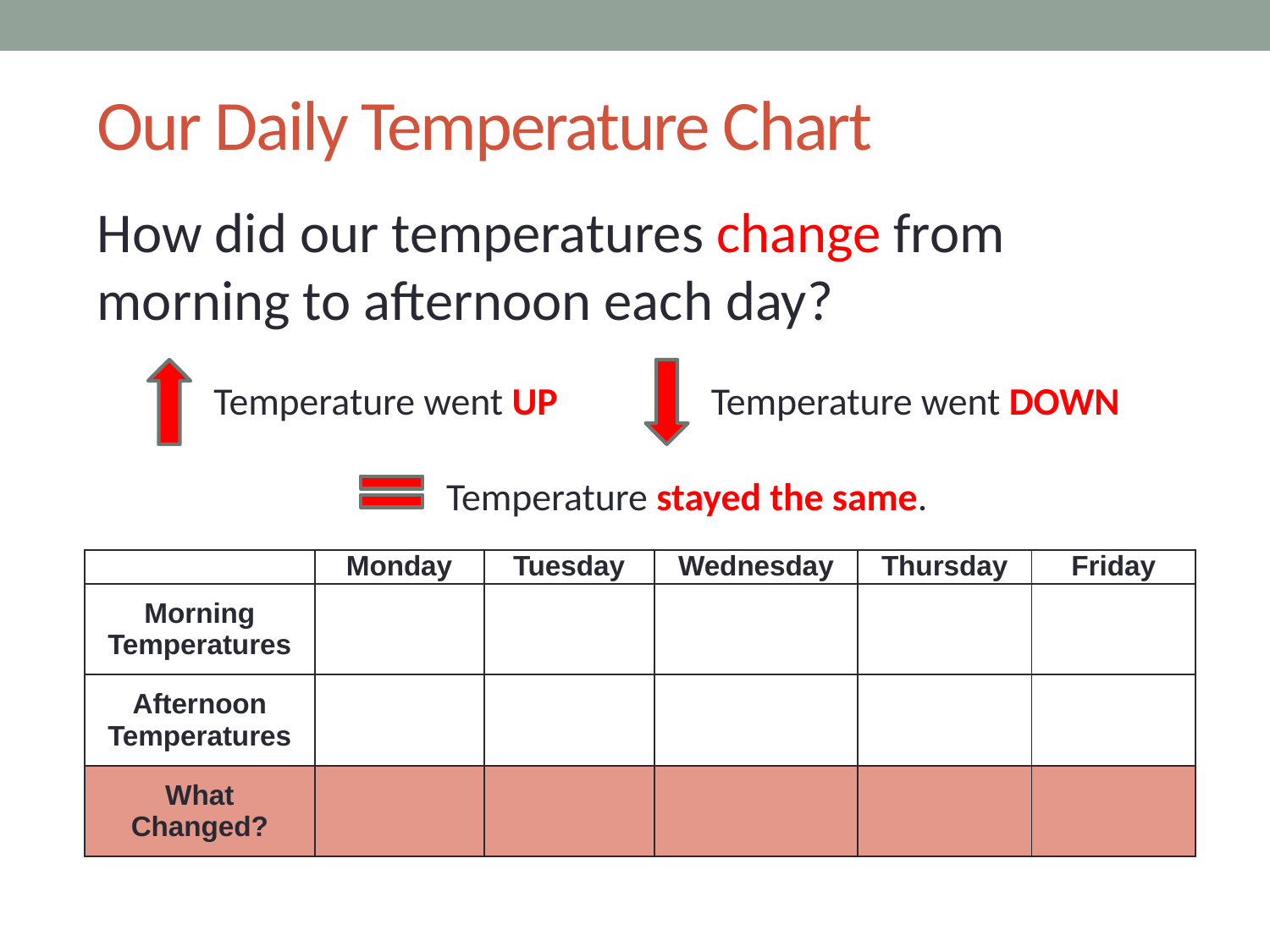

# Our Daily Temperature Chart
How did our temperatures change from morning to afternoon each day?

Temperature went UP
Temperature went DOWN

Temperature stayed the same.
|  | Monday | Tuesday | Wednesday | Thursday | Friday |
| --- | --- | --- | --- | --- | --- |
| Morning Temperatures |  |  |  |  |  |
| Afternoon Temperatures |  |  |  |  |  |
| What Changed? |  |  |  |  |  |